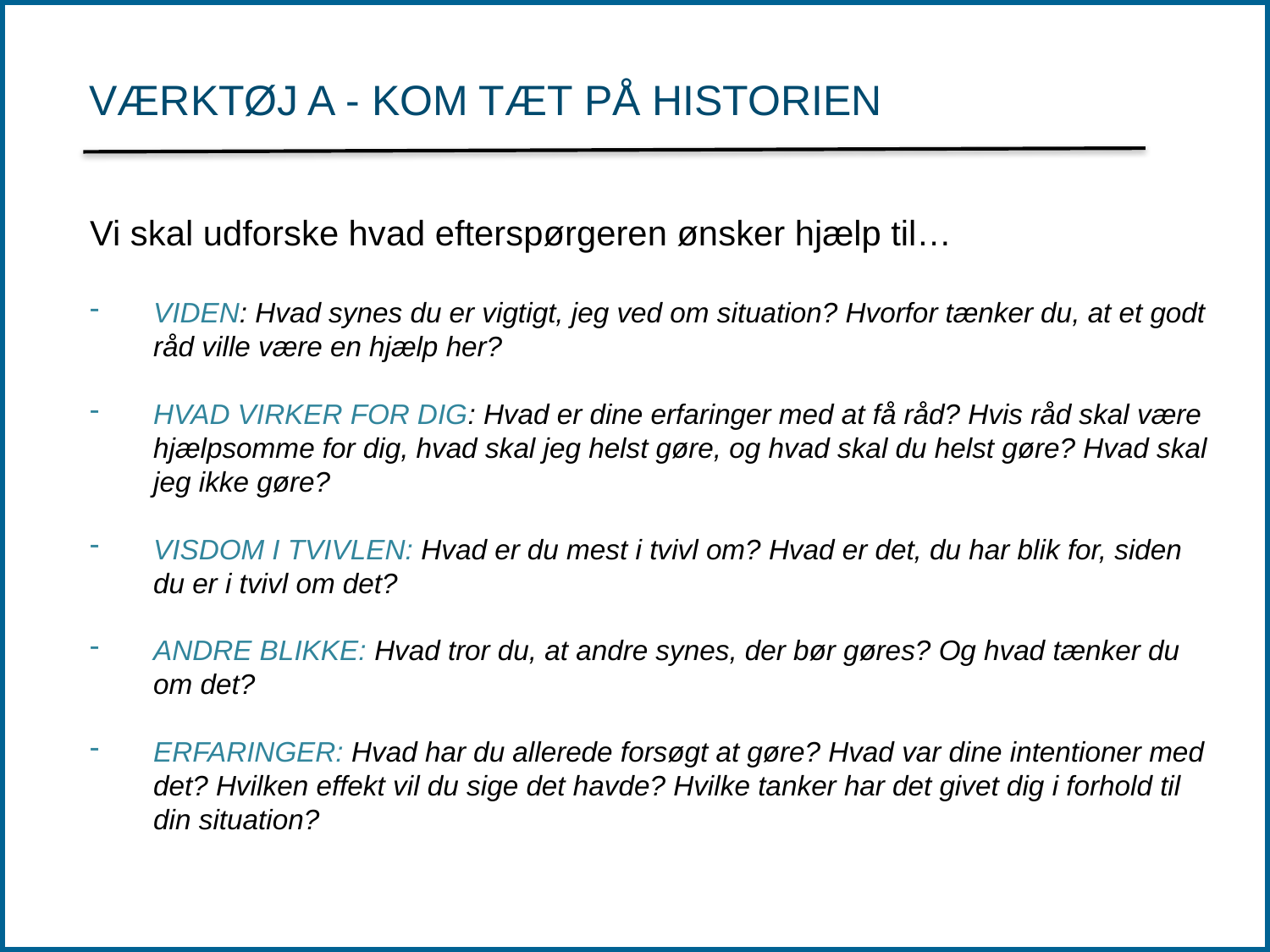

# Værktøj a - Kom tæt på historien

Vi skal udforske hvad efterspørgeren ønsker hjælp til…

VIDEN: Hvad synes du er vigtigt, jeg ved om situation? Hvorfor tænker du, at et godt råd ville være en hjælp her?

HVAD VIRKER FOR DIG: Hvad er dine erfaringer med at få råd? Hvis råd skal være hjælpsomme for dig, hvad skal jeg helst gøre, og hvad skal du helst gøre? Hvad skal jeg ikke gøre?

VISDOM I TVIVLEN: Hvad er du mest i tvivl om? Hvad er det, du har blik for, siden du er i tvivl om det?

ANDRE BLIKKE: Hvad tror du, at andre synes, der bør gøres? Og hvad tænker du om det?

ERFARINGER: Hvad har du allerede forsøgt at gøre? Hvad var dine intentioner med det? Hvilken effekt vil du sige det havde? Hvilke tanker har det givet dig i forhold til din situation?